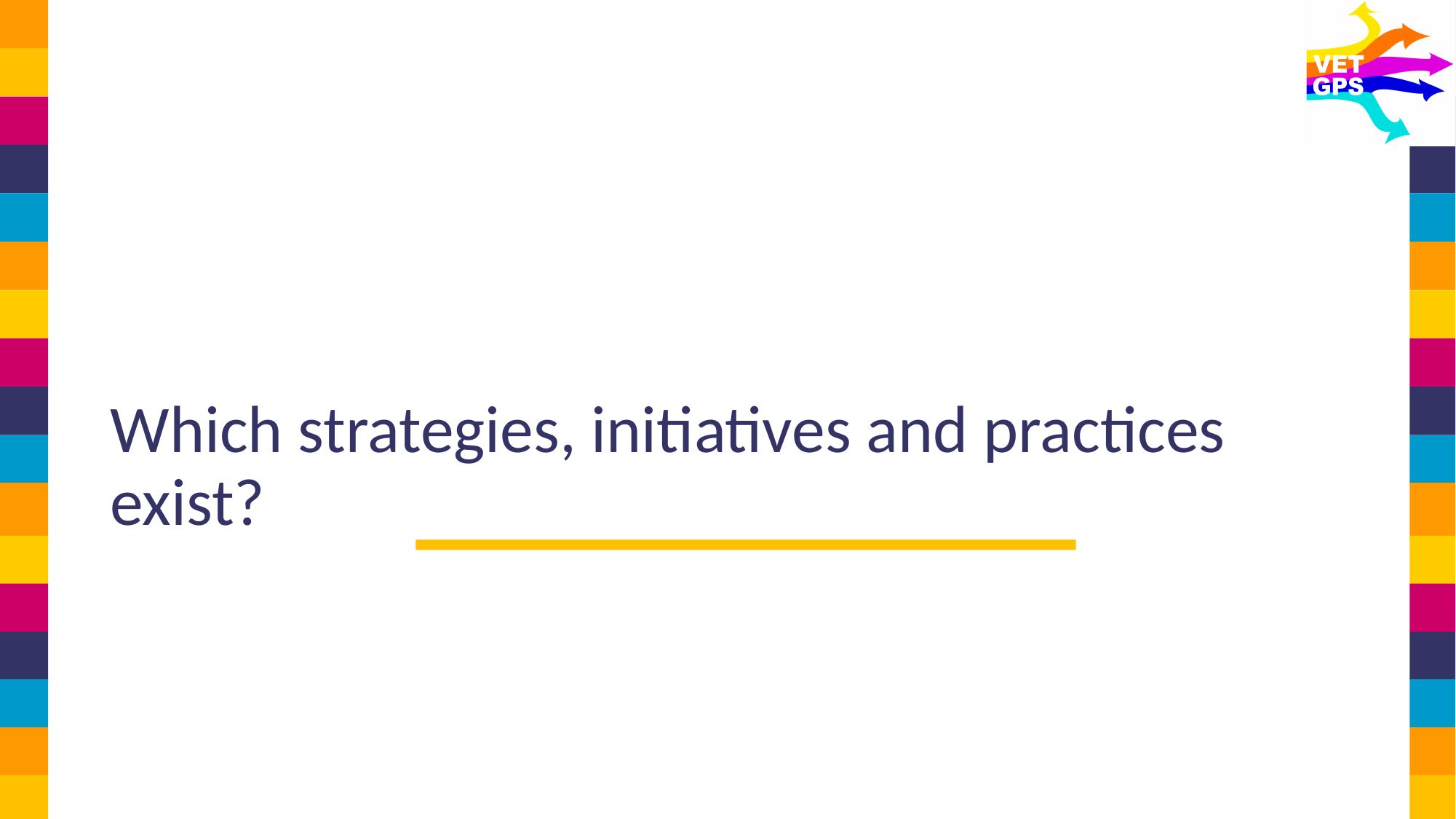

# Which strategies, initiatives and practices exist?